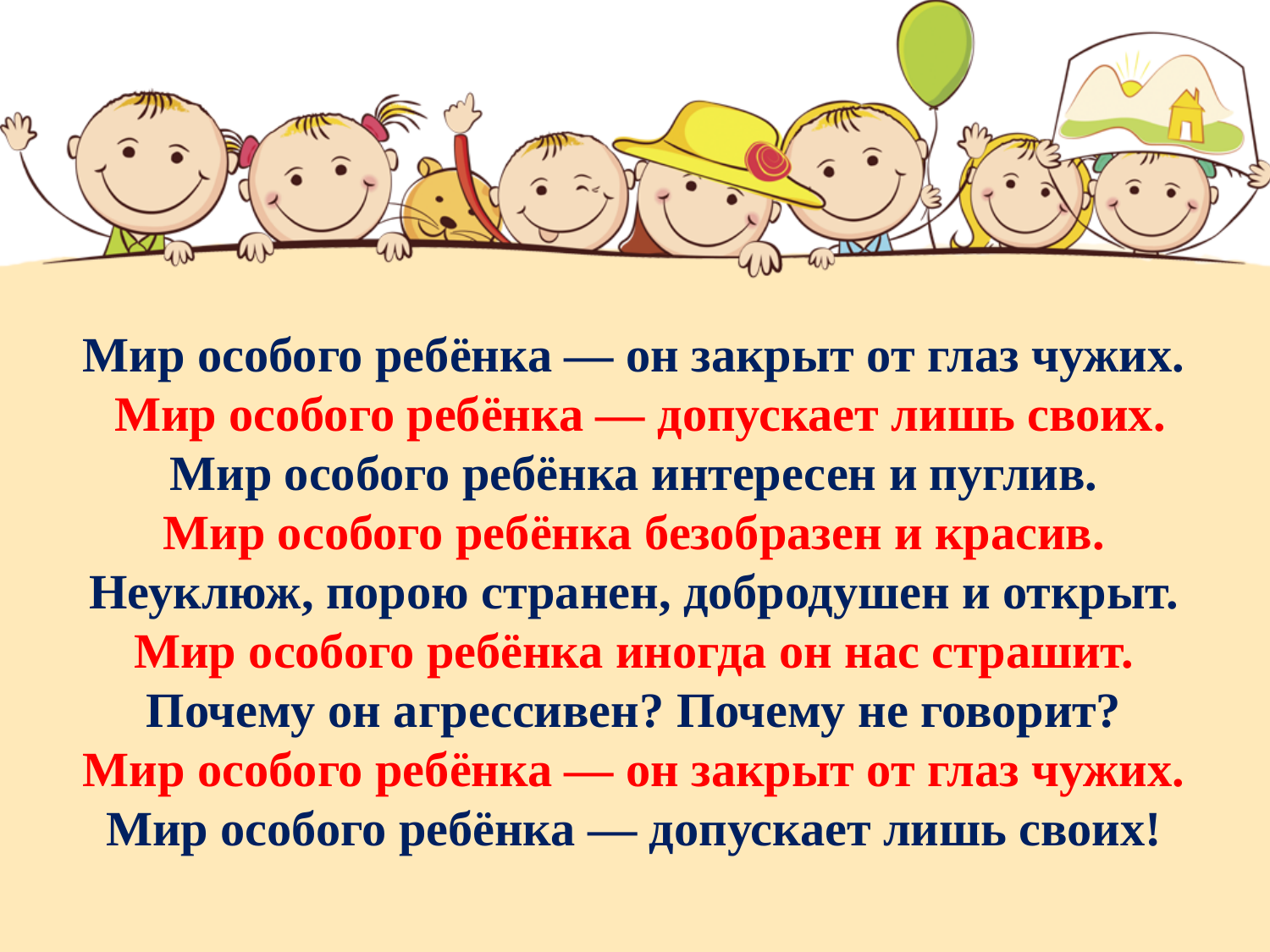

Мир особого ребёнка — он закрыт от глаз чужих.
Мир особого ребёнка — допускает лишь своих.
Мир особого ребёнка интересен и пуглив.
Мир особого ребёнка безобразен и красив.
Неуклюж, порою странен, добродушен и открыт.
Мир особого ребёнка иногда он нас страшит.
Почему он агрессивен? Почему не говорит?
Мир особого ребёнка — он закрыт от глаз чужих.
Мир особого ребёнка — допускает лишь своих!